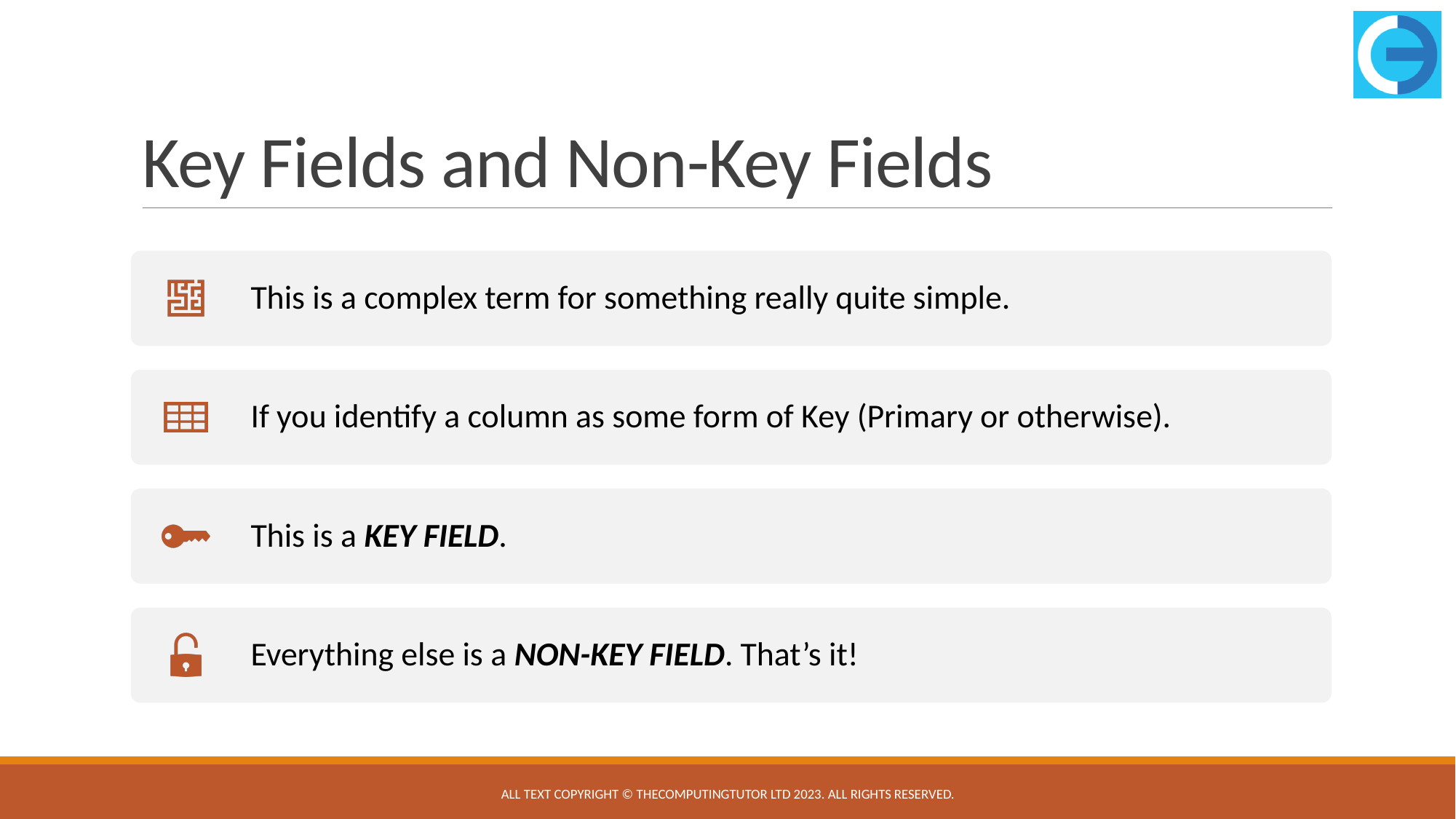

# Key Fields and Non-Key Fields
This is a complex term for something really quite simple.
If you identify a column as some form of Key (Primary or otherwise).
This is a KEY FIELD.
Everything else is a NON-KEY FIELD. That’s it!
All text copyright © TheComputingTutor Ltd 2023. All rights Reserved.